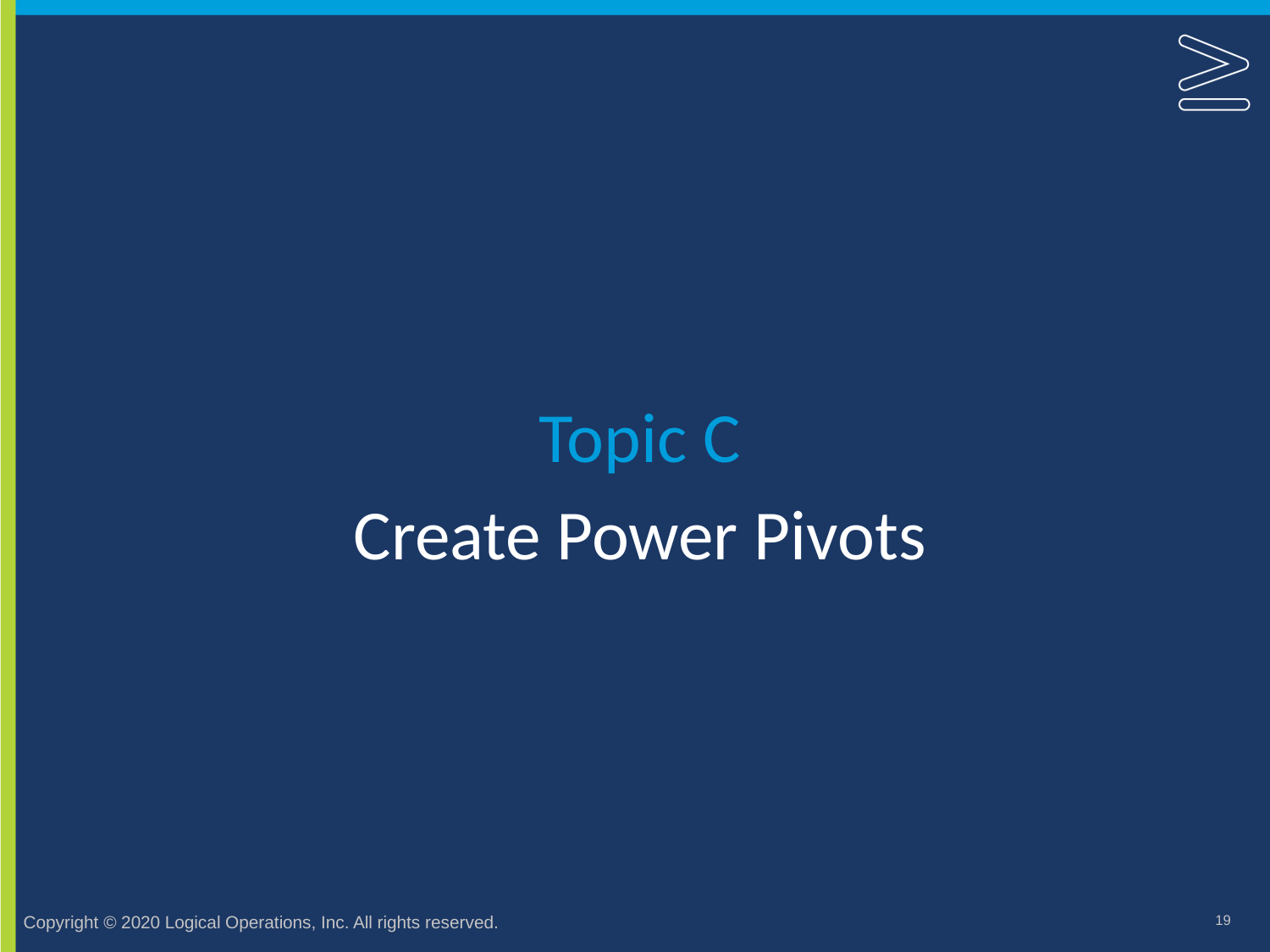

Topic C
# Create Power Pivots
19